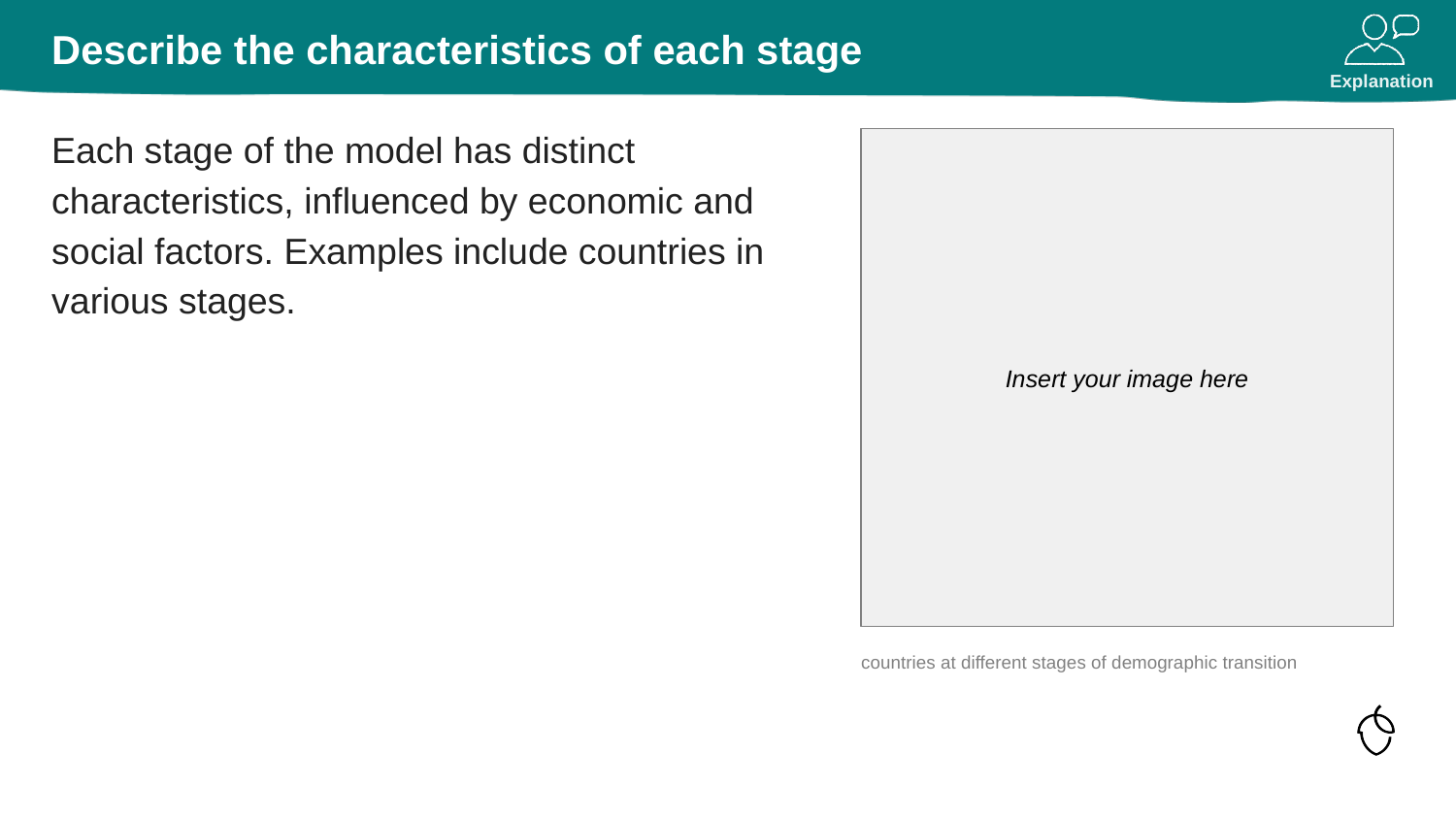

# Describe the characteristics of each stage
Each stage of the model has distinct characteristics, influenced by economic and social factors. Examples include countries in various stages.
Insert your image here
countries at different stages of demographic transition